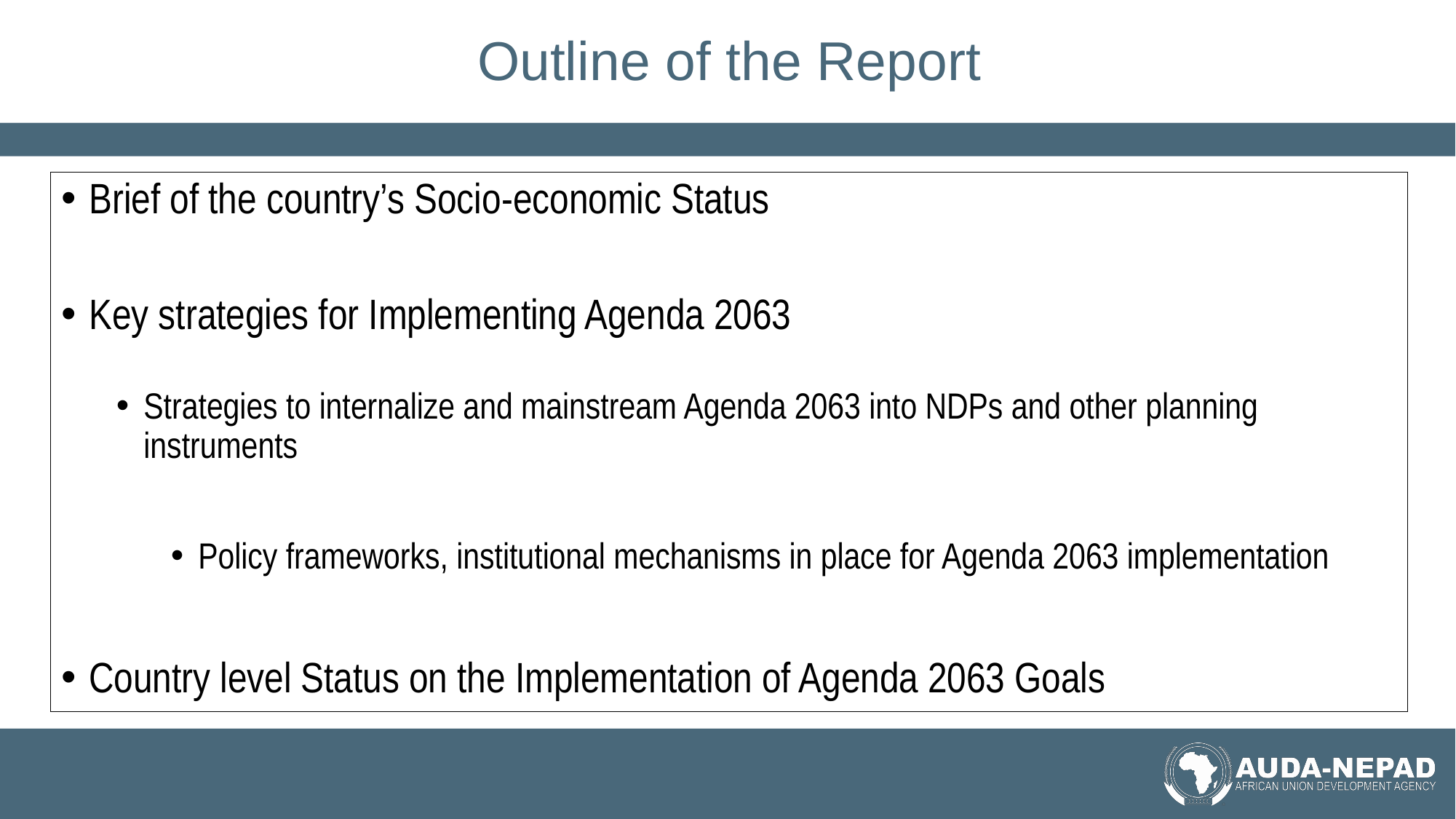

# Outline of the Report
Brief of the country’s Socio-economic Status

Key strategies for Implementing Agenda 2063

Strategies to internalize and mainstream Agenda 2063 into NDPs and other planning instruments

Policy frameworks, institutional mechanisms in place for Agenda 2063 implementation

Country level Status on the Implementation of Agenda 2063 Goals